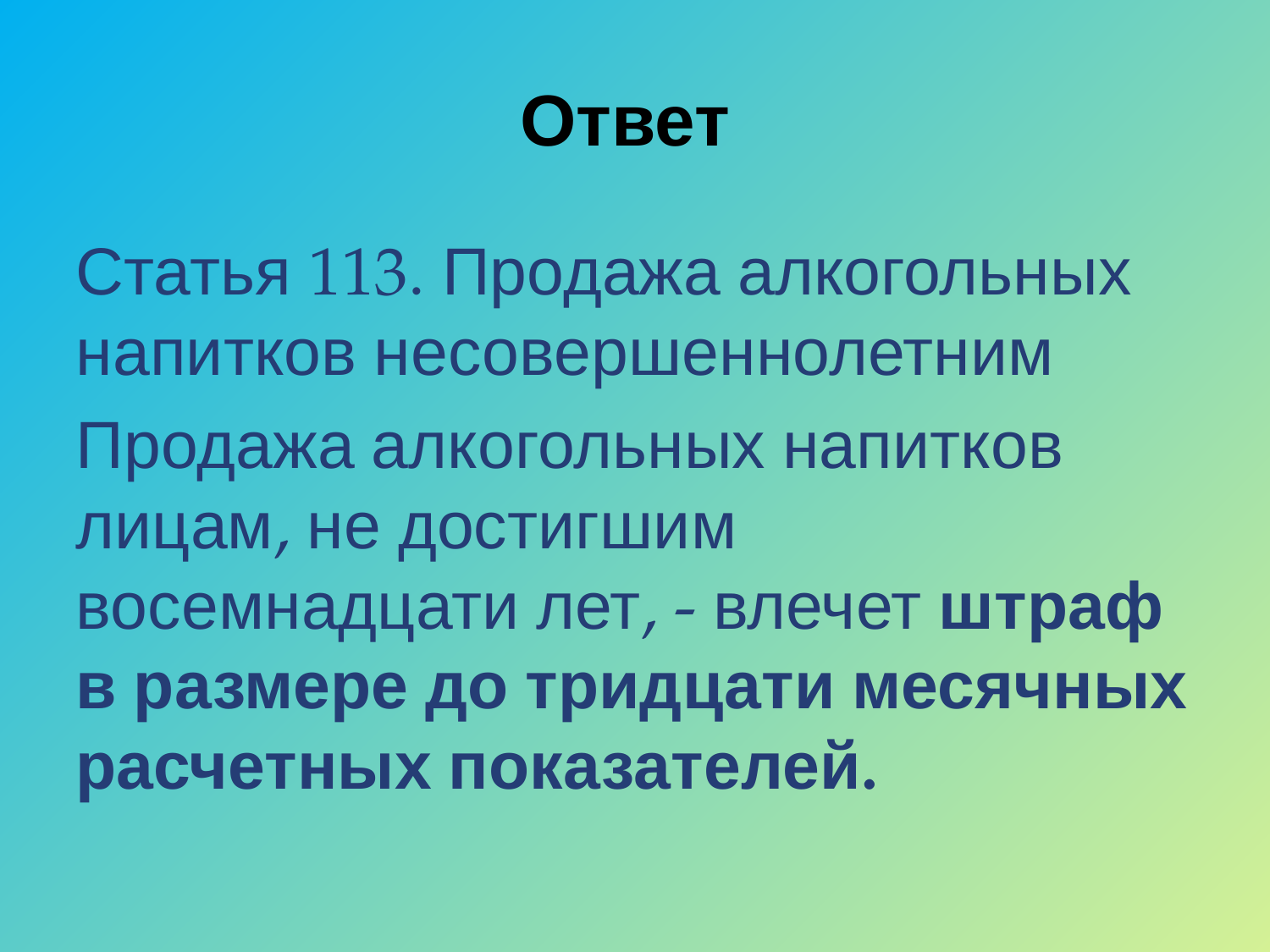

# Ответ
Статья 113. Продажа алкогольных напитков несовершеннолетним
Продажа алкогольных напитков лицам, не достигшим восемнадцати лет, - влечет штраф в размере до тридцати месячных расчетных показателей.